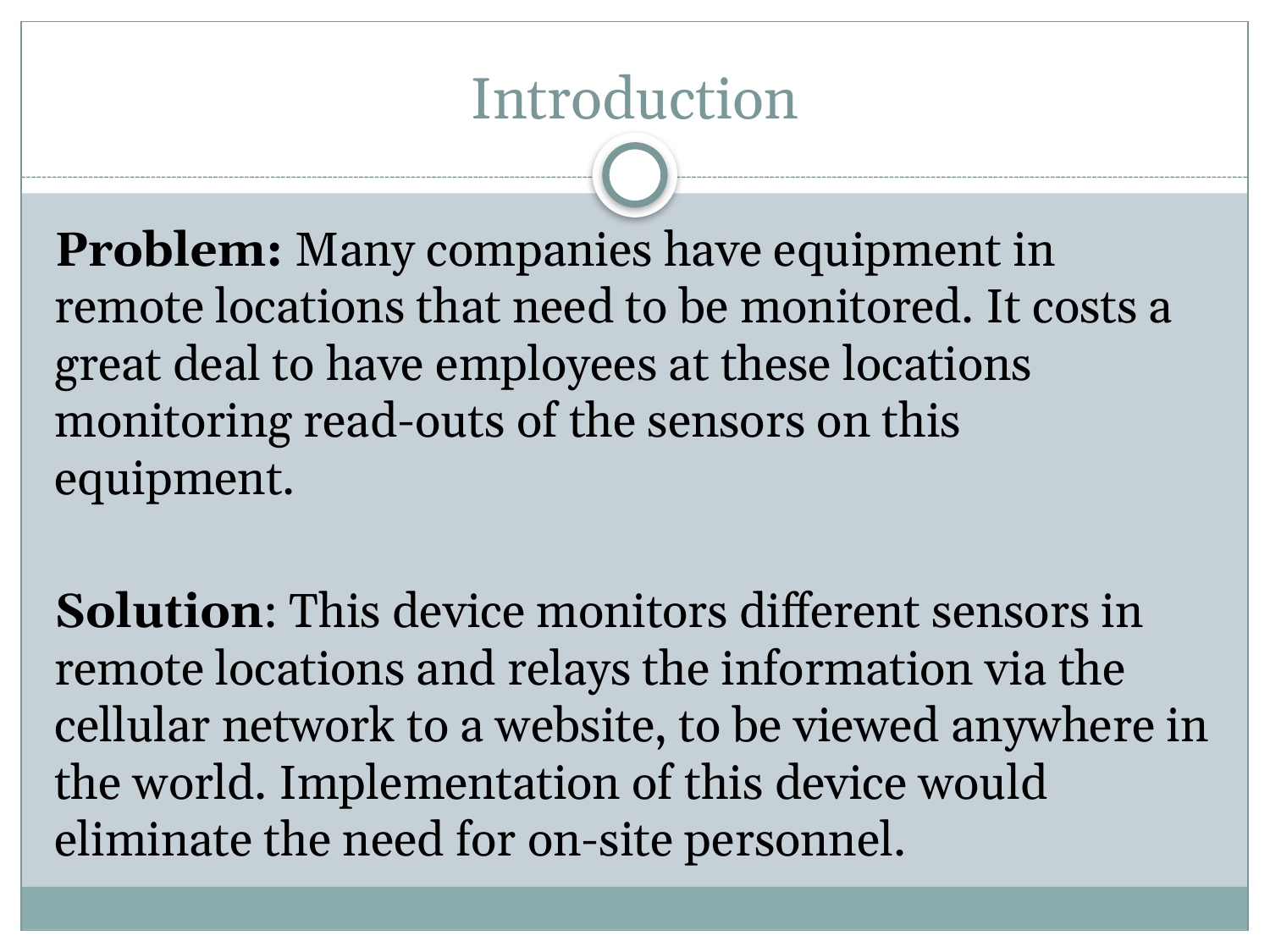

# Introduction
Problem: Many companies have equipment in remote locations that need to be monitored. It costs a great deal to have employees at these locations monitoring read-outs of the sensors on this equipment.

Solution: This device monitors different sensors in remote locations and relays the information via the cellular network to a website, to be viewed anywhere in the world. Implementation of this device would eliminate the need for on-site personnel.